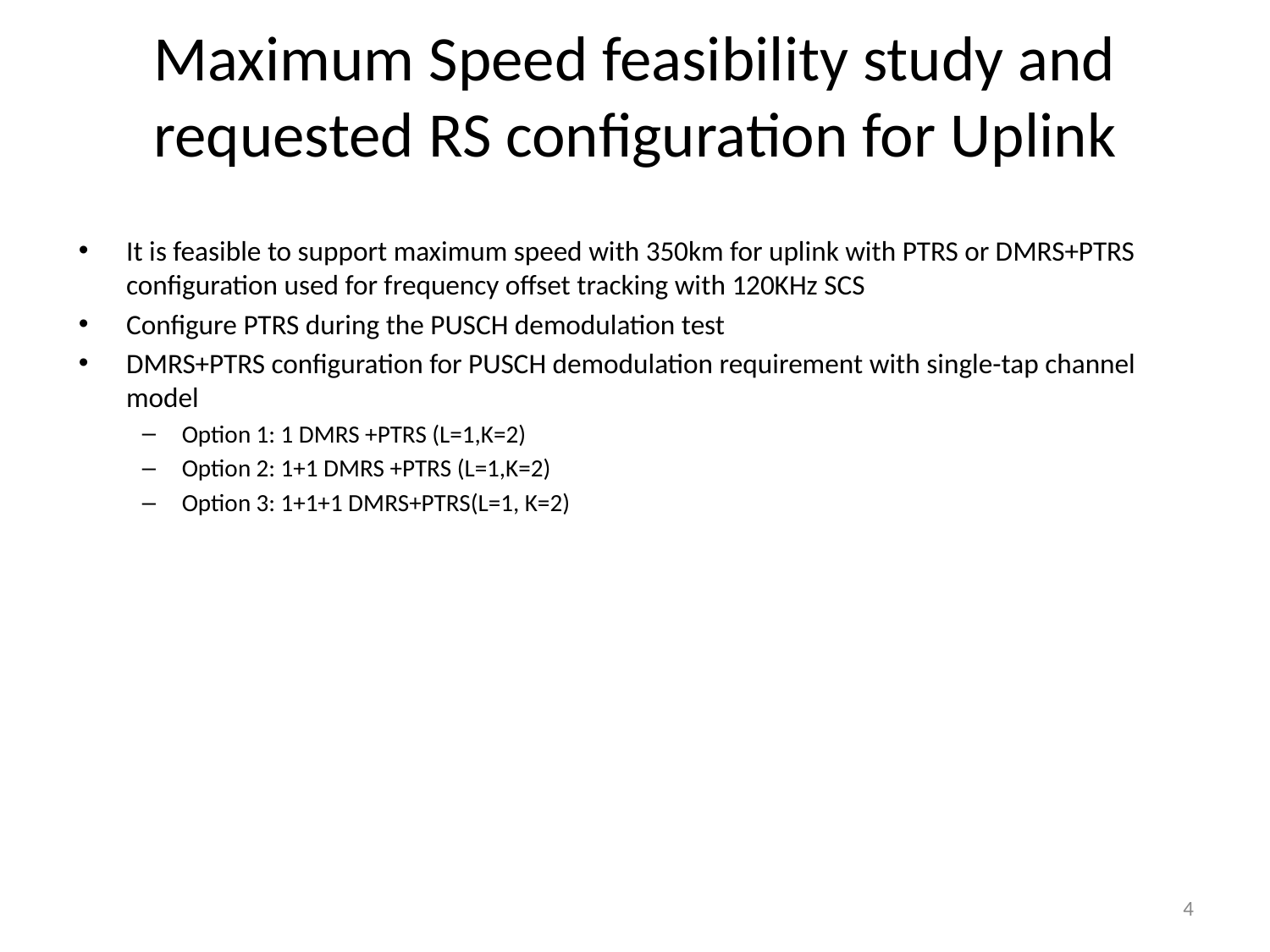

# Maximum Speed feasibility study and requested RS configuration for Uplink
It is feasible to support maximum speed with 350km for uplink with PTRS or DMRS+PTRS configuration used for frequency offset tracking with 120KHz SCS
Configure PTRS during the PUSCH demodulation test
DMRS+PTRS configuration for PUSCH demodulation requirement with single-tap channel model
Option 1: 1 DMRS +PTRS (L=1,K=2)
Option 2: 1+1 DMRS +PTRS (L=1,K=2)
Option 3: 1+1+1 DMRS+PTRS(L=1, K=2)

4